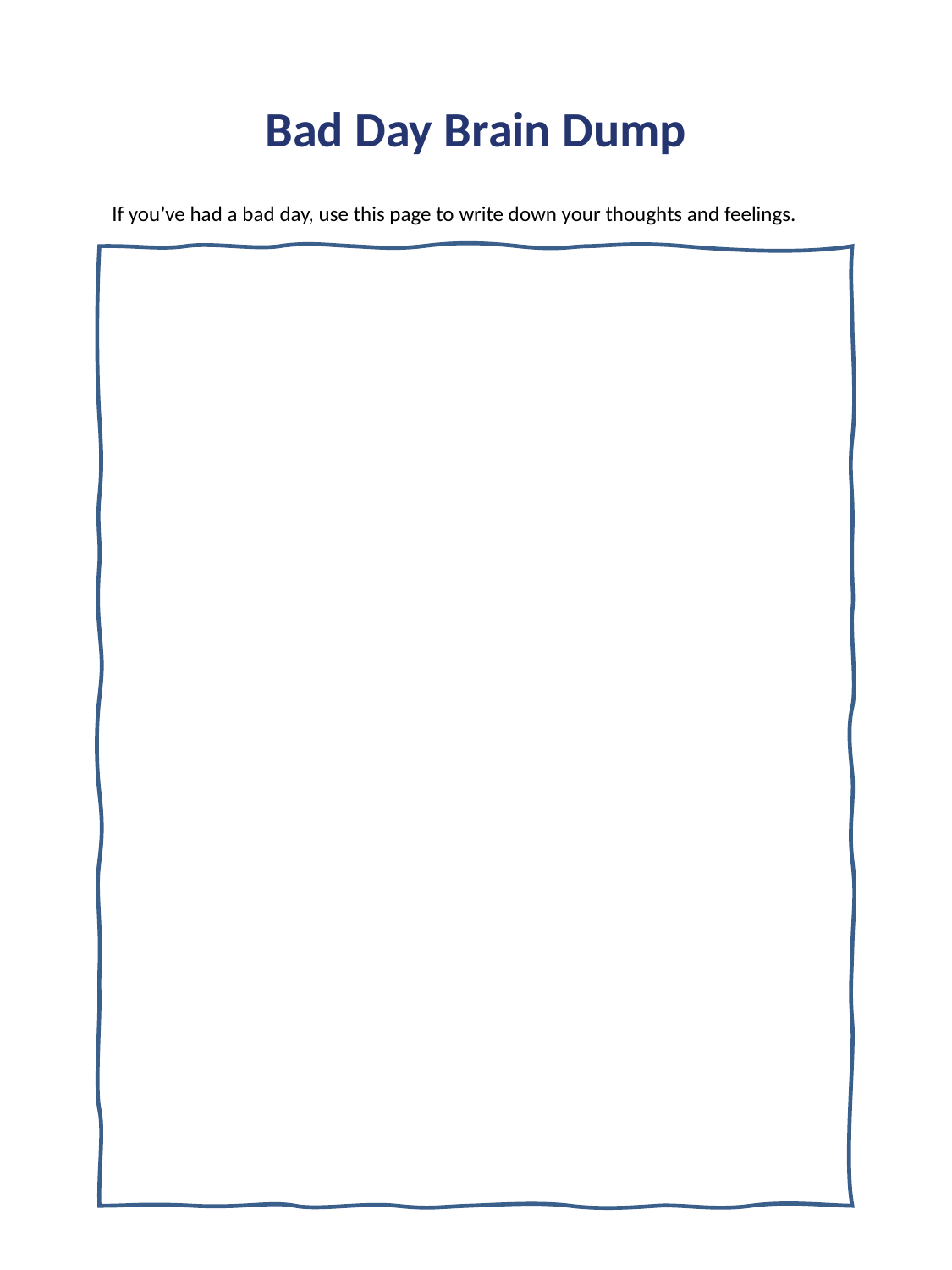

Bad Day Brain Dump
If you’ve had a bad day, use this page to write down your thoughts and feelings.